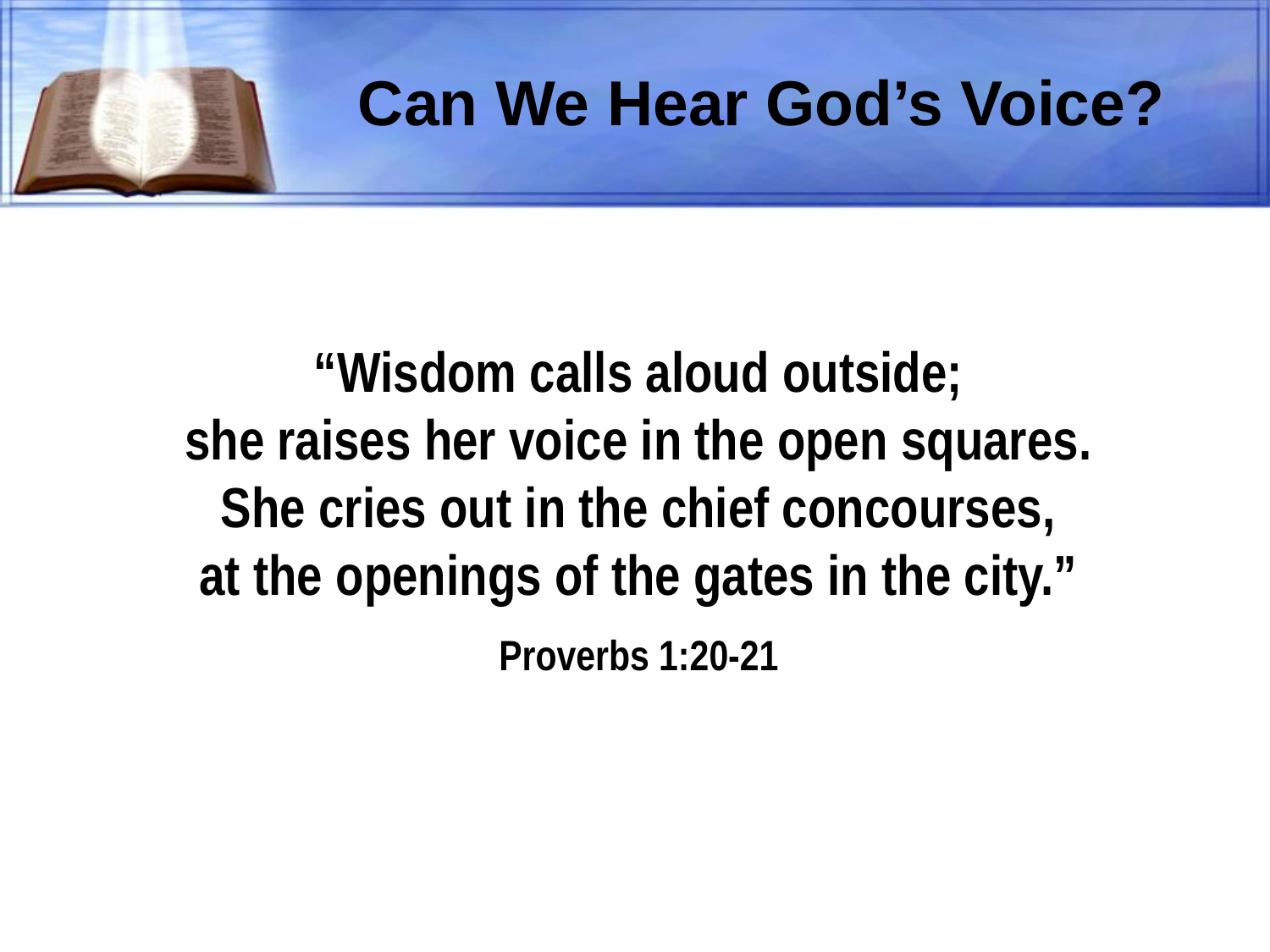

# Can We Hear God’s Voice?
“Wisdom calls aloud outside;
she raises her voice in the open squares.
She cries out in the chief concourses,
at the openings of the gates in the city.”
Proverbs 1:20-21